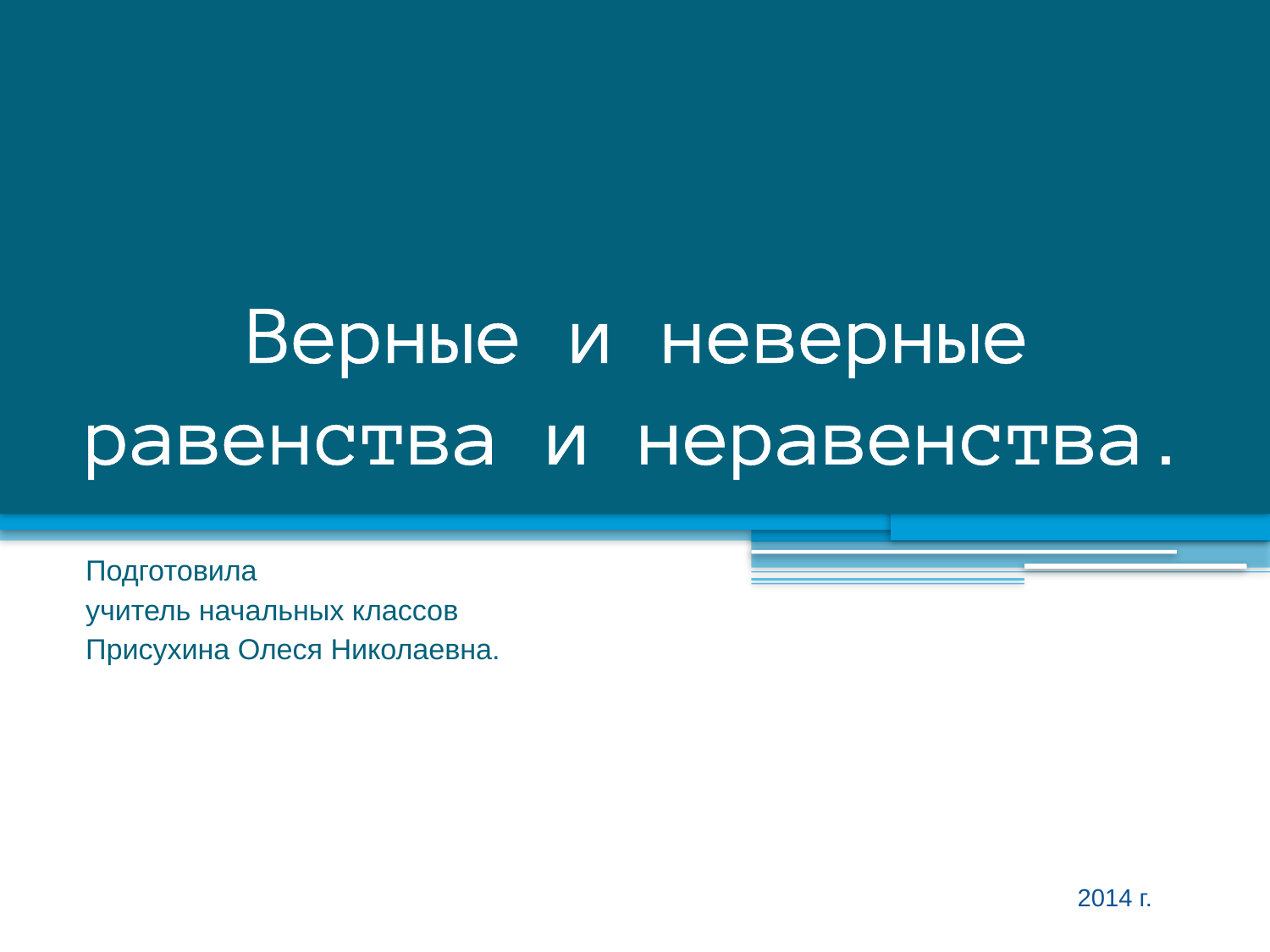

# Верные и неверные равенства и неравенства.
Подготовила
учитель начальных классов
Присухина Олеся Николаевна.
2014 г.